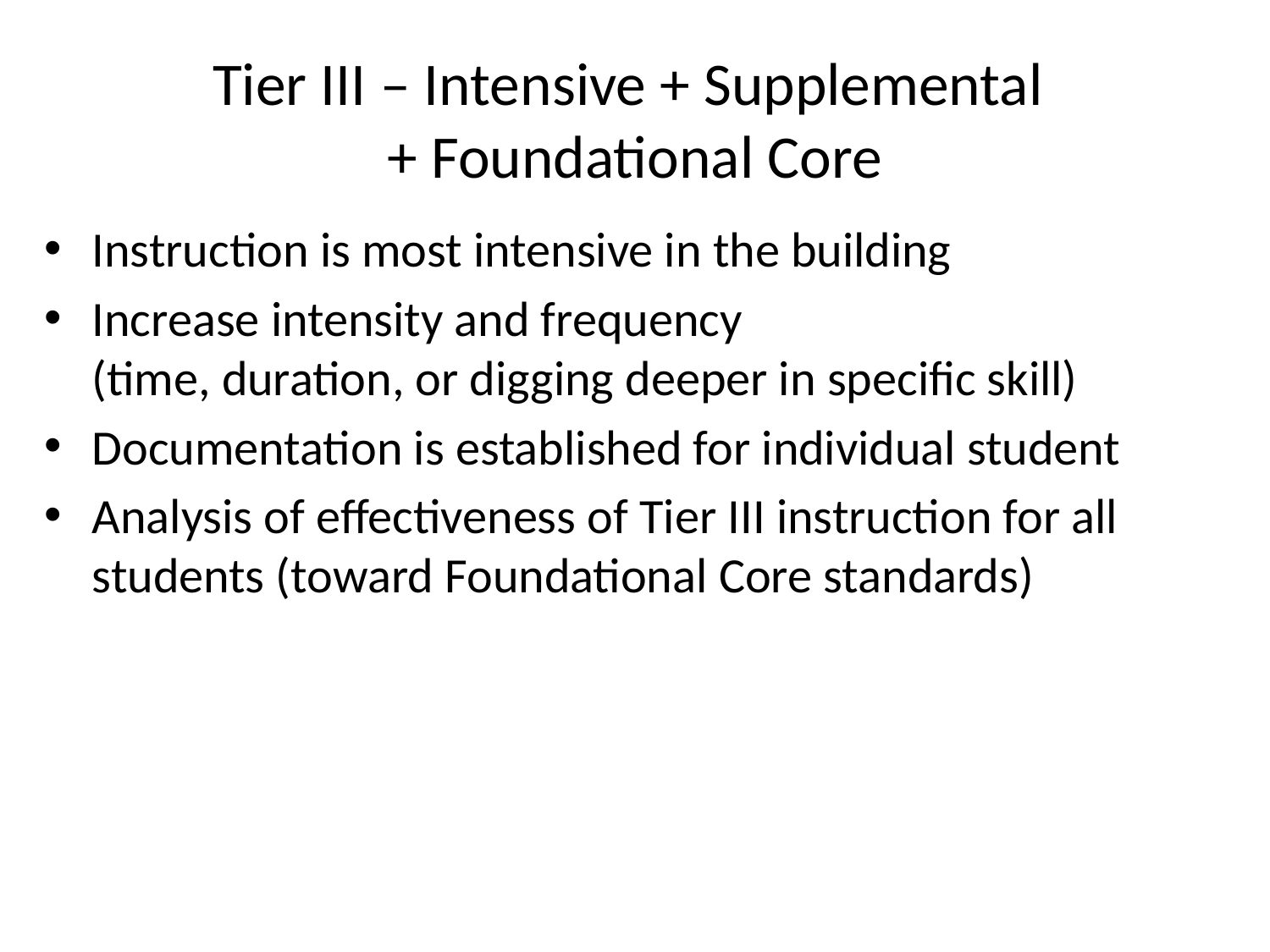

# Tier III – Intensive + Supplemental + Foundational Core
Instruction is most intensive in the building
Increase intensity and frequency
(time, duration, or digging deeper in specific skill)
Documentation is established for individual student
Analysis of effectiveness of Tier III instruction for all students (toward Foundational Core standards)